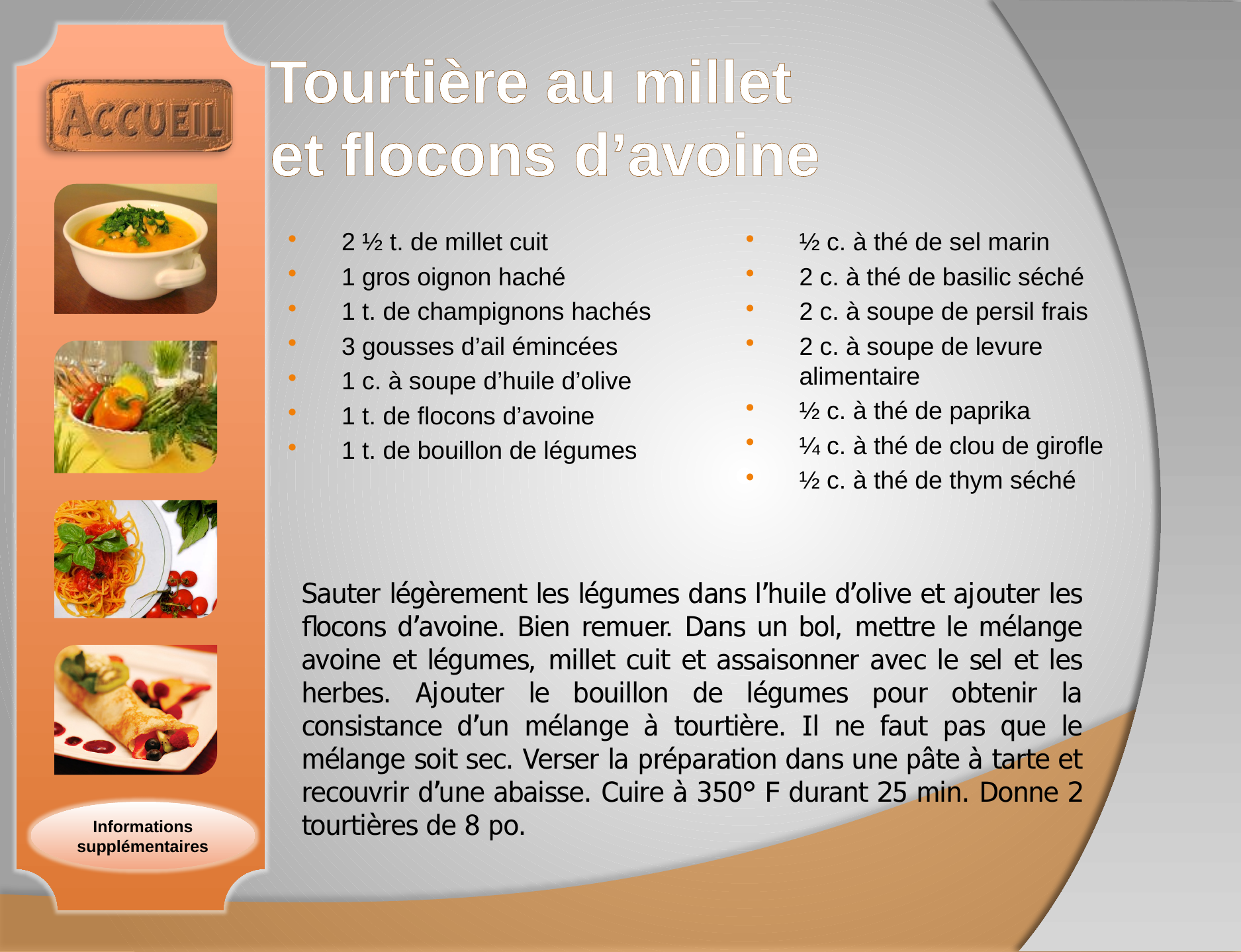

# Tourtière au millet et flocons d’avoine
2 ½ t. de millet cuit
1 gros oignon haché
1 t. de champignons hachés
3 gousses d’ail émincées
1 c. à soupe d’huile d’olive
1 t. de flocons d’avoine
1 t. de bouillon de légumes

½ c. à thé de sel marin
2 c. à thé de basilic séché
2 c. à soupe de persil frais
2 c. à soupe de levure alimentaire
½ c. à thé de paprika
¼ c. à thé de clou de girofle
½ c. à thé de thym séché
Sauter légèrement les légumes dans l’huile d’olive et ajouter les flocons d’avoine. Bien remuer. Dans un bol, mettre le mélange avoine et légumes, millet cuit et assaisonner avec le sel et les herbes. Ajouter le bouillon de légumes pour obtenir la consistance d’un mélange à tourtière. Il ne faut pas que le mélange soit sec. Verser la préparation dans une pâte à tarte et recouvrir d’une abaisse. Cuire à 350° F durant 25 min. Donne 2 tourtières de 8 po.